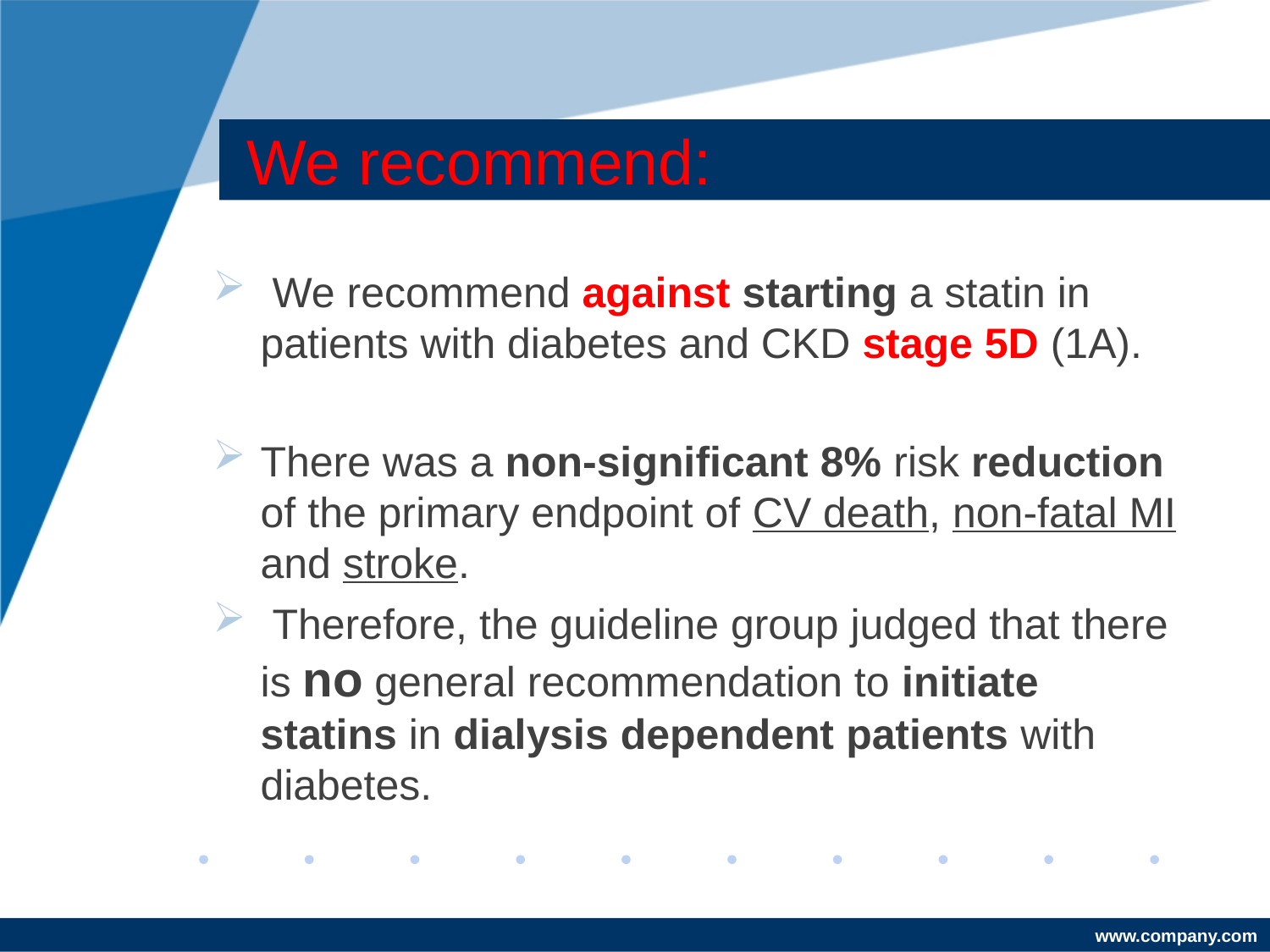

# We recommend:

 We recommend against starting a statin in patients with diabetes and CKD stage 5D (1A).

There was a non-significant 8% risk reduction of the primary endpoint of CV death, non-fatal MI and stroke.
 Therefore, the guideline group judged that there is no general recommendation to initiate statins in dialysis dependent patients with diabetes.